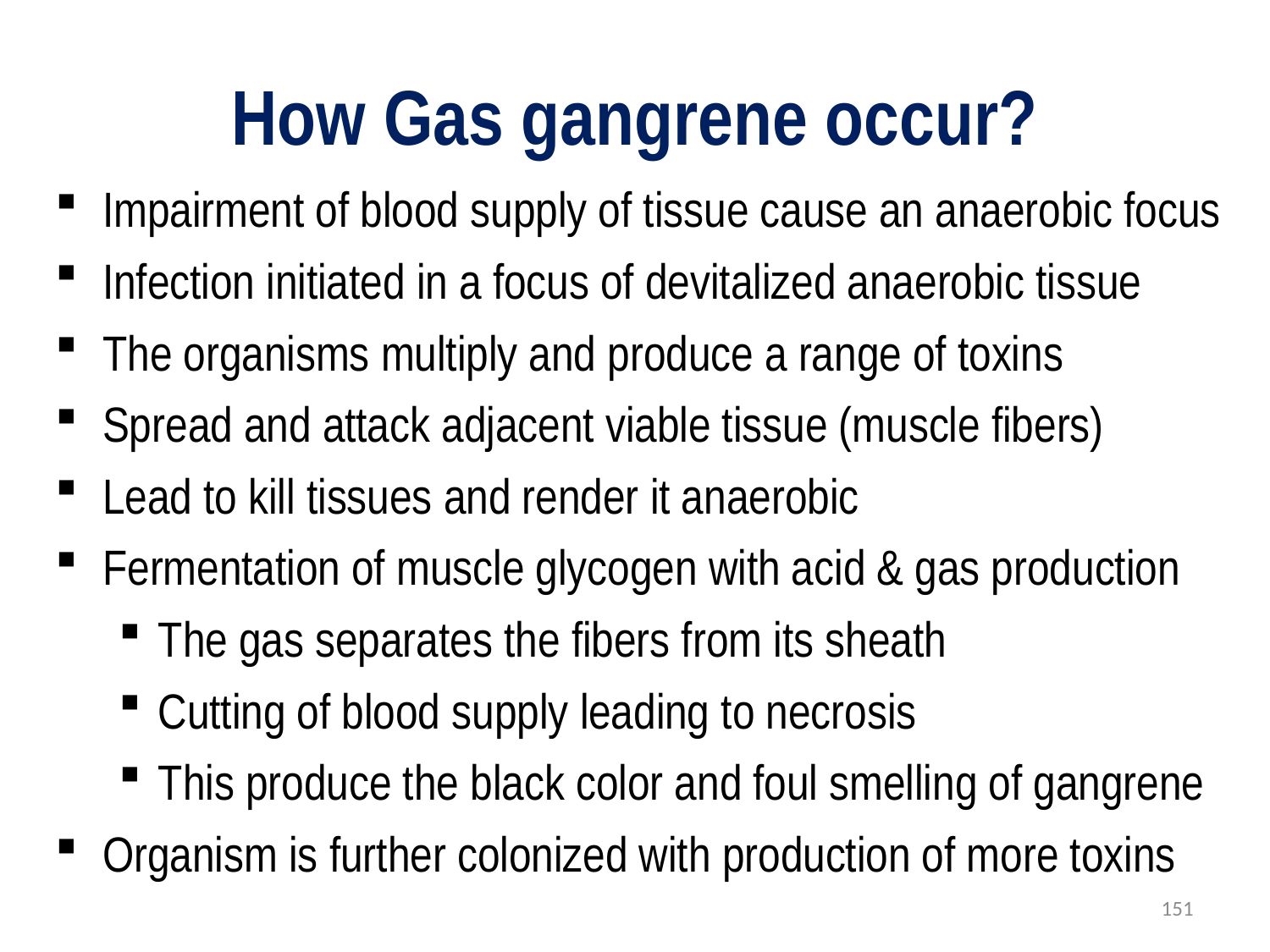

# How Gas gangrene occur?
Impairment of blood supply of tissue cause an anaerobic focus
Infection initiated in a focus of devitalized anaerobic tissue
The organisms multiply and produce a range of toxins
Spread and attack adjacent viable tissue (muscle fibers)
Lead to kill tissues and render it anaerobic
Fermentation of muscle glycogen with acid & gas production
The gas separates the fibers from its sheath
Cutting of blood supply leading to necrosis
This produce the black color and foul smelling of gangrene
Organism is further colonized with production of more toxins

151